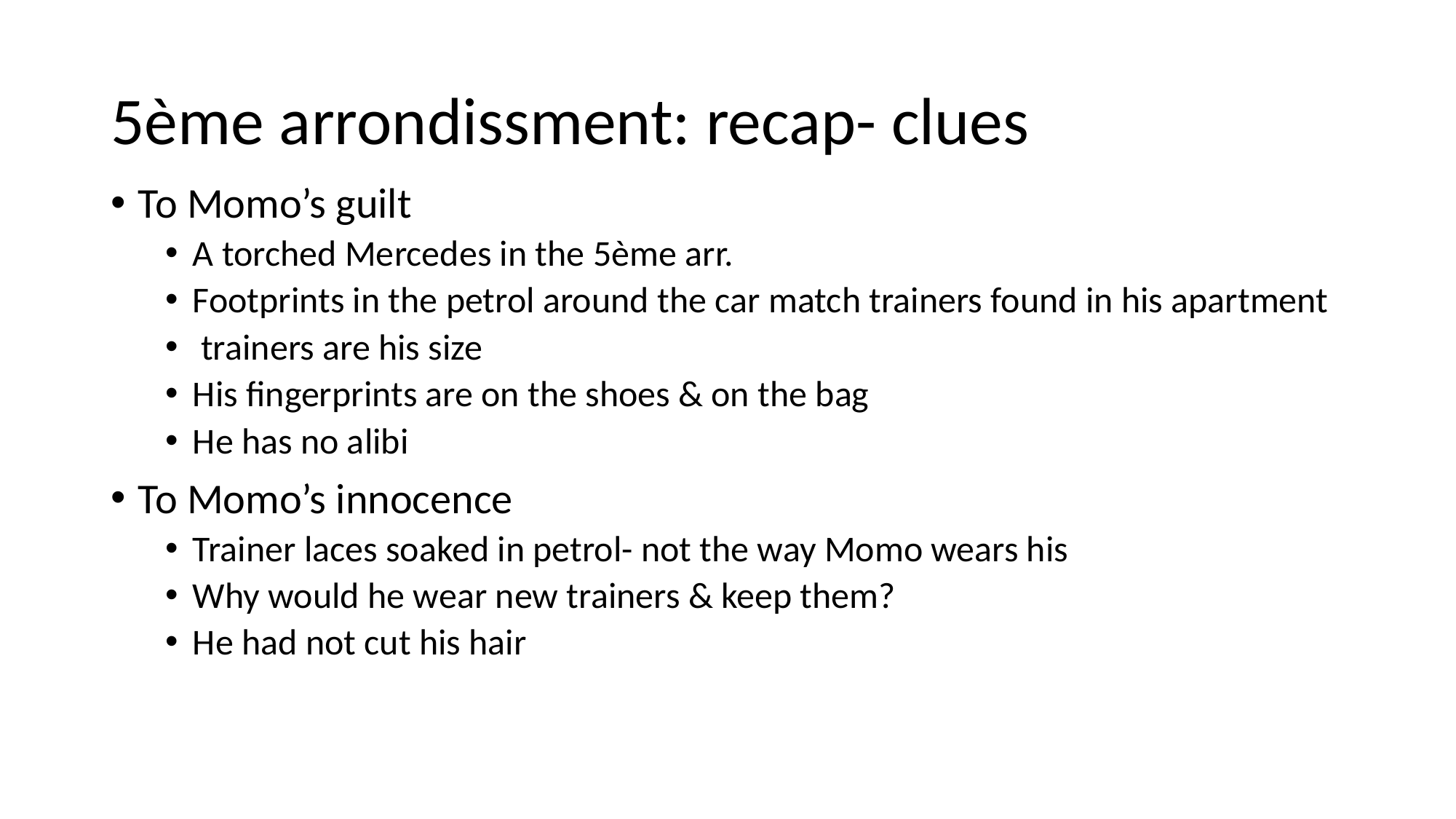

# 5ème arrondissment: recap- clues
To Momo’s guilt
A torched Mercedes in the 5ème arr.
Footprints in the petrol around the car match trainers found in his apartment
 trainers are his size
His fingerprints are on the shoes & on the bag
He has no alibi
To Momo’s innocence
Trainer laces soaked in petrol- not the way Momo wears his
Why would he wear new trainers & keep them?
He had not cut his hair